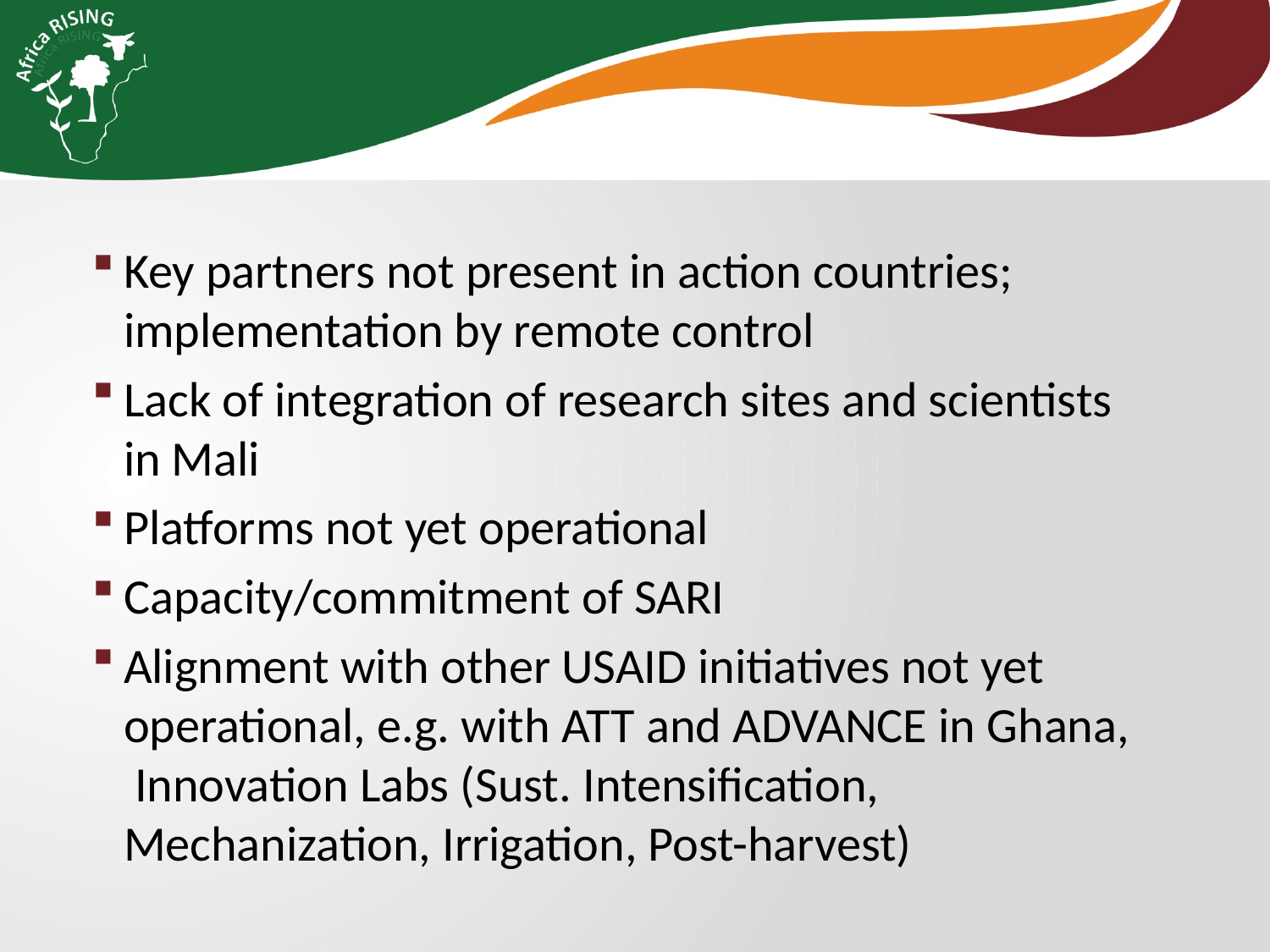

Key partners not present in action countries; implementation by remote control
Lack of integration of research sites and scientists in Mali
Platforms not yet operational
Capacity/commitment of SARI
Alignment with other USAID initiatives not yet operational, e.g. with ATT and ADVANCE in Ghana,  Innovation Labs (Sust. Intensification, Mechanization, Irrigation, Post-harvest)